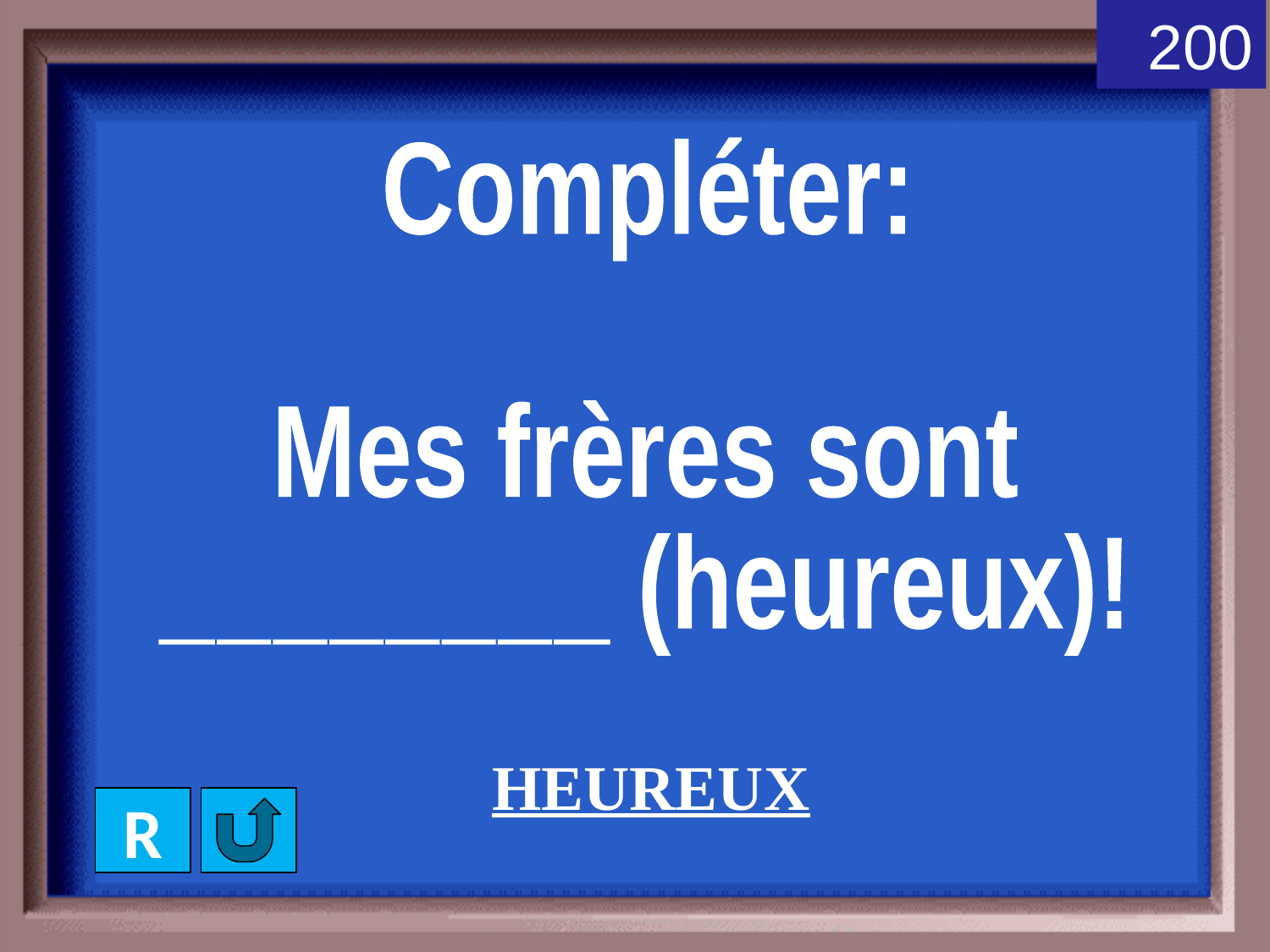

200
Compléter:

Mes frères sont
________ (heureux)!
HEUREUX
R